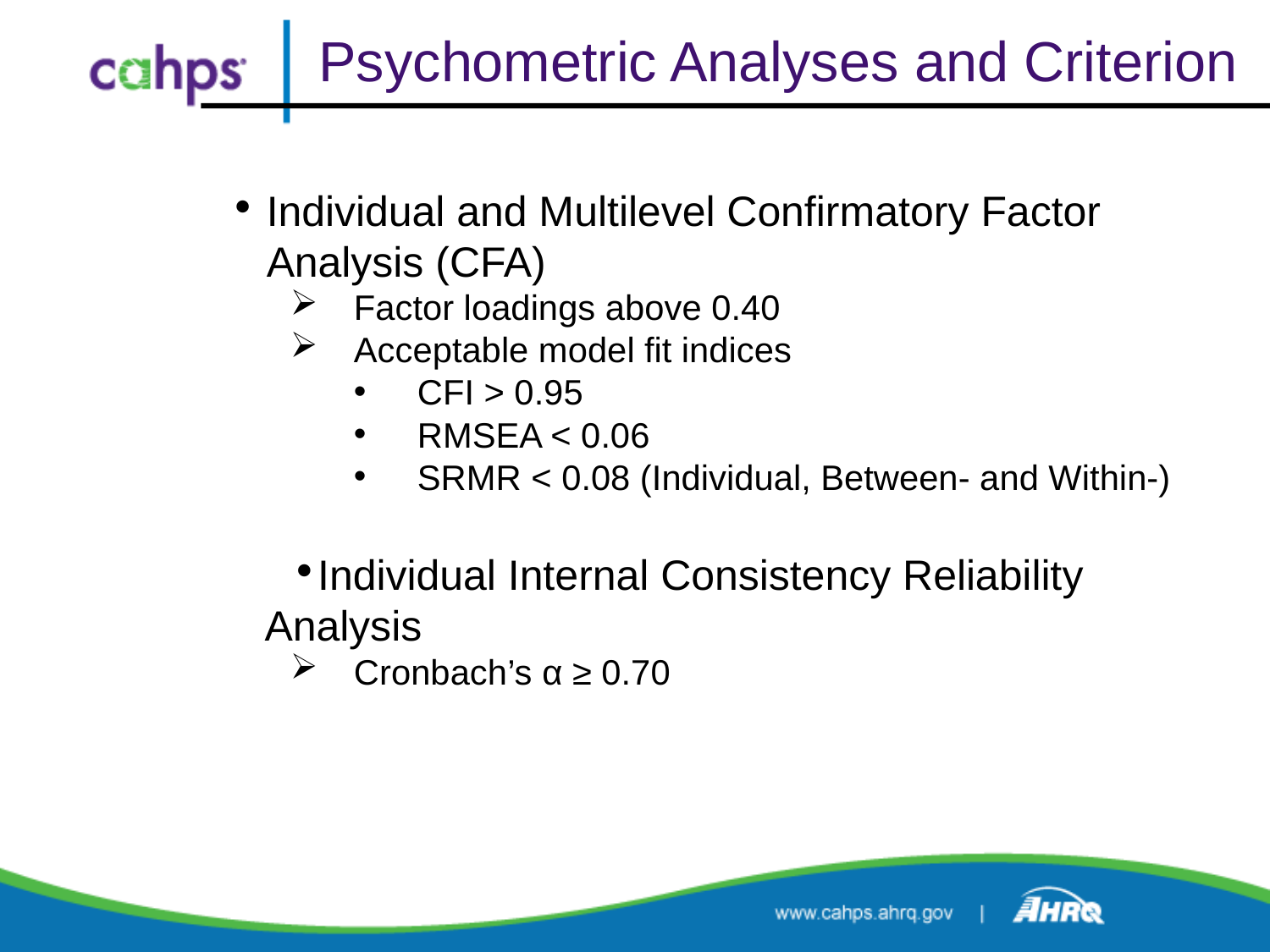

# Psychometric Analyses and Criterion

Individual and Multilevel Confirmatory Factor Analysis (CFA)
Factor loadings above 0.40
Acceptable model fit indices
CFI > 0.95
RMSEA < 0.06
SRMR < 0.08 (Individual, Between- and Within-)

Individual Internal Consistency Reliability Analysis
Cronbach’s α ≥ 0.70